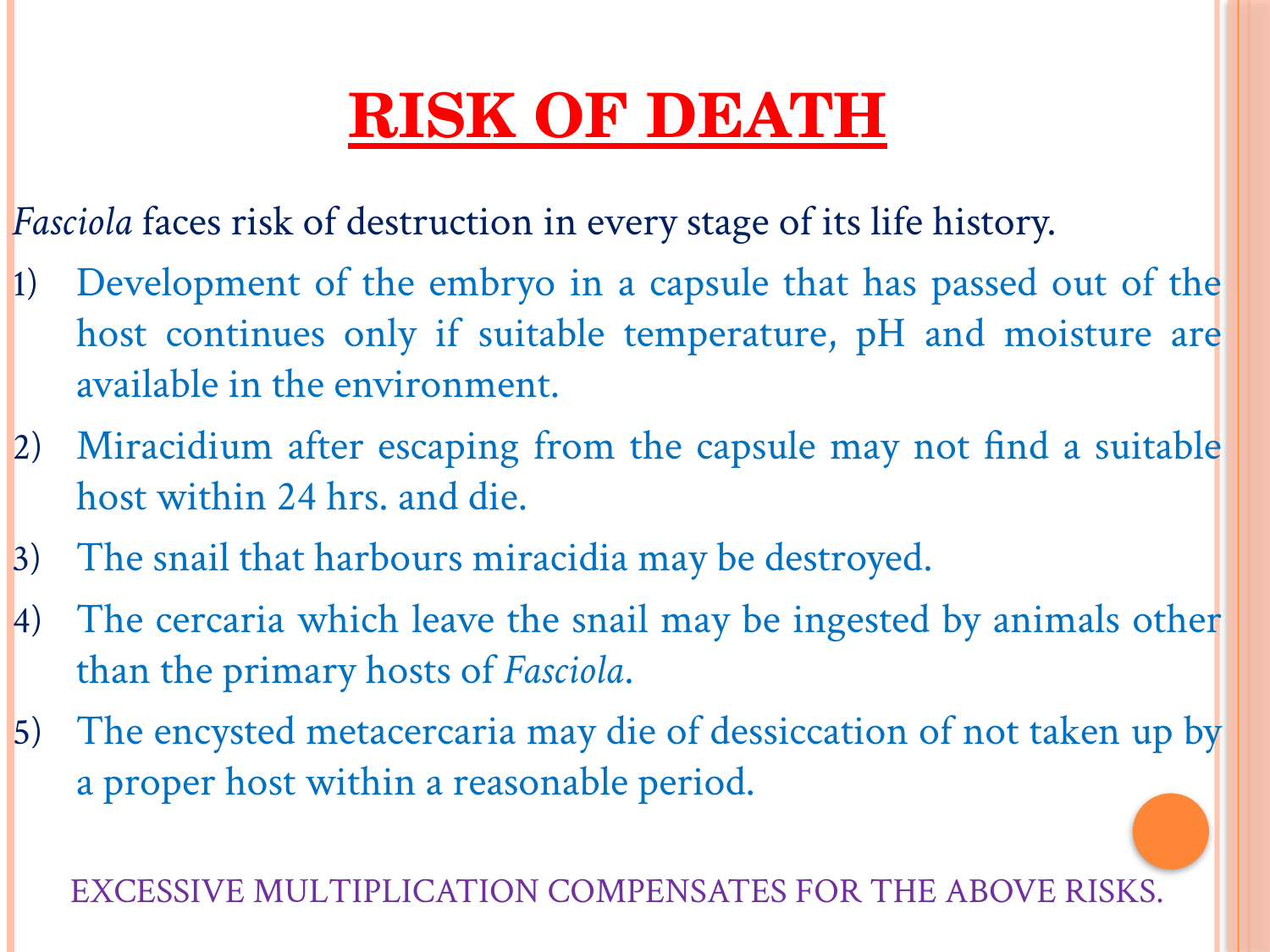

# Risk Of Death
Fasciola faces risk of destruction in every stage of its life history.
Development of the embryo in a capsule that has passed out of the host continues only if suitable temperature, pH and moisture are available in the environment.
Miracidium after escaping from the capsule may not find a suitable host within 24 hrs. and die.
The snail that harbours miracidia may be destroyed.
The cercaria which leave the snail may be ingested by animals other than the primary hosts of Fasciola.
The encysted metacercaria may die of dessiccation of not taken up by a proper host within a reasonable period.

EXCESSIVE MULTIPLICATION COMPENSATES FOR THE ABOVE RISKS.